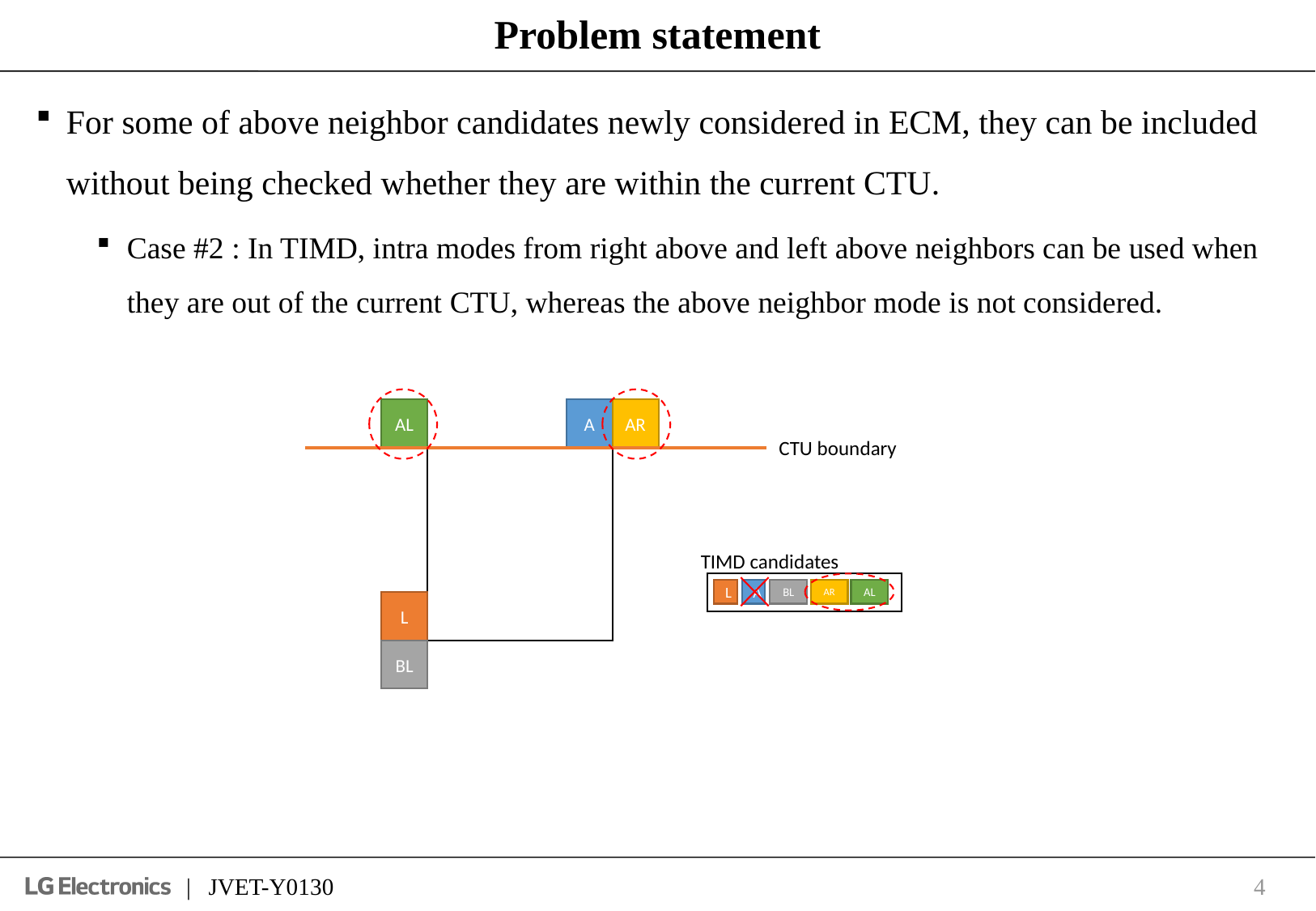

# Problem statement
For some of above neighbor candidates newly considered in ECM, they can be included without being checked whether they are within the current CTU.
Case #2 : In TIMD, intra modes from right above and left above neighbors can be used when they are out of the current CTU, whereas the above neighbor mode is not considered.

AL
A
AR
CTU boundary

TIMD candidates

L
A
BL
AR
AL
L
BL
4